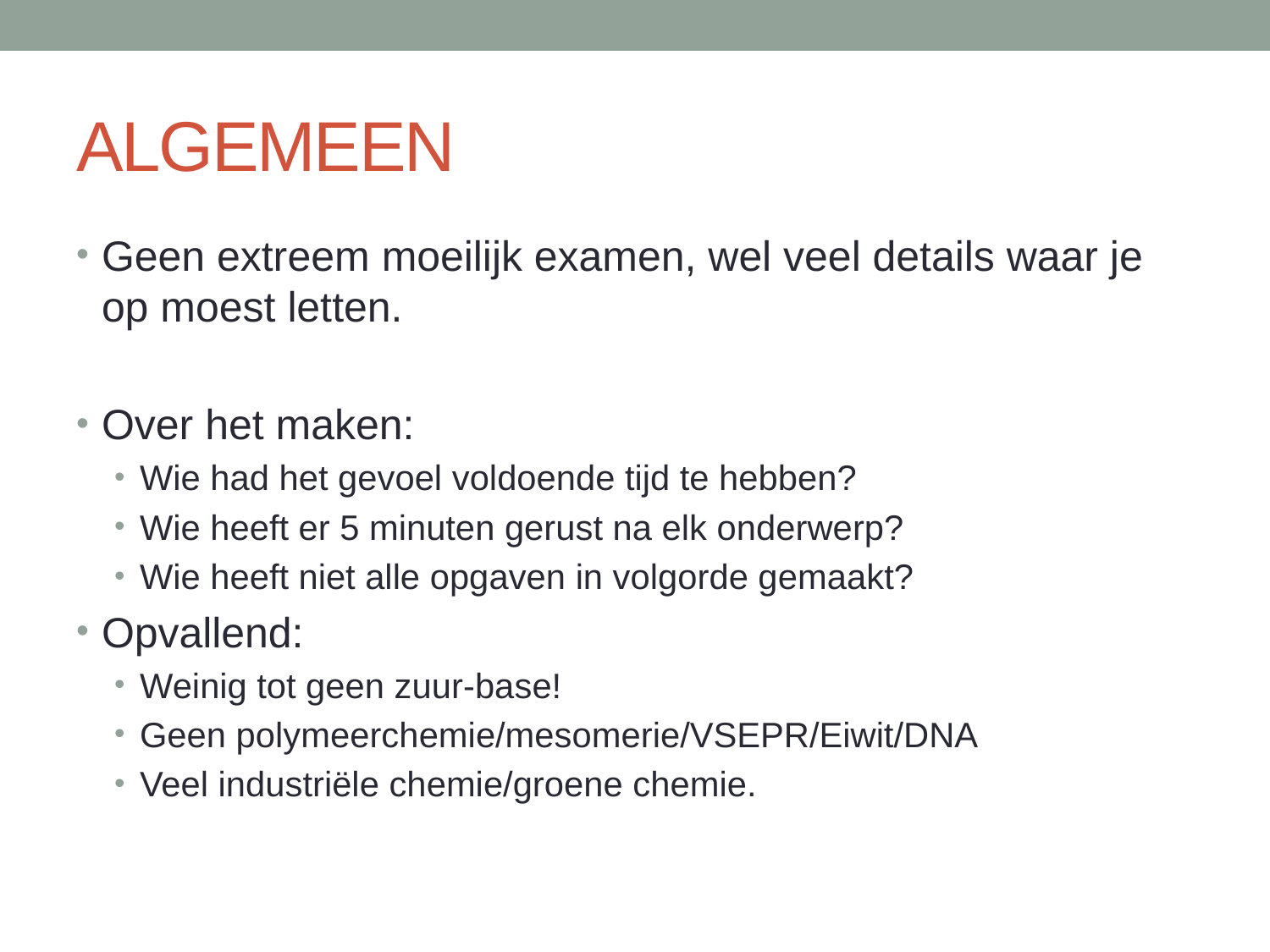

# ALGEMEEN
Geen extreem moeilijk examen, wel veel details waar je op moest letten.

Over het maken:
Wie had het gevoel voldoende tijd te hebben?
Wie heeft er 5 minuten gerust na elk onderwerp?
Wie heeft niet alle opgaven in volgorde gemaakt?
Opvallend:
Weinig tot geen zuur-base!
Geen polymeerchemie/mesomerie/VSEPR/Eiwit/DNA
Veel industriële chemie/groene chemie.